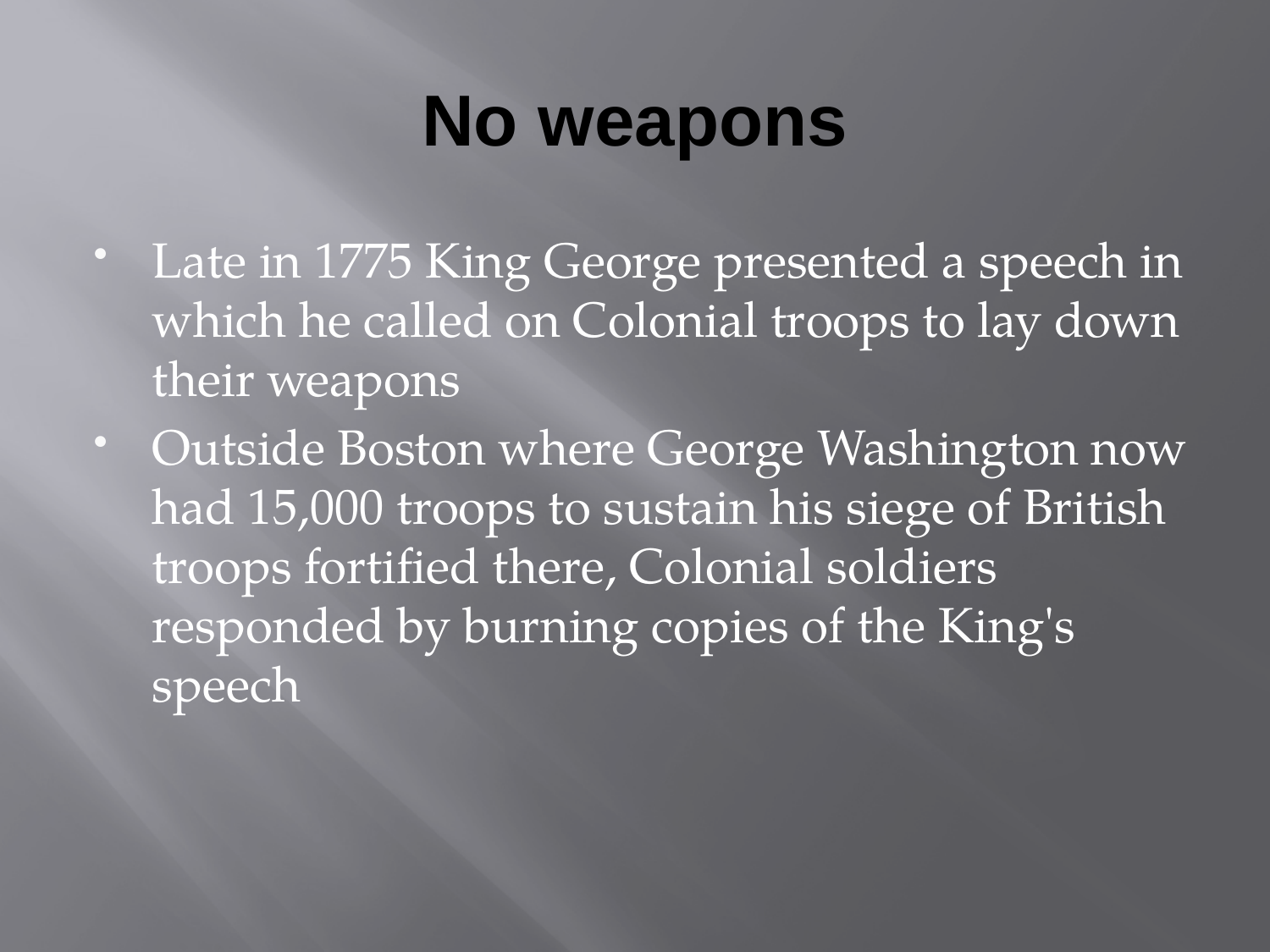

# No weapons
Late in 1775 King George presented a speech in which he called on Colonial troops to lay down their weapons
Outside Boston where George Washington now had 15,000 troops to sustain his siege of British troops fortified there, Colonial soldiers responded by burning copies of the King's speech